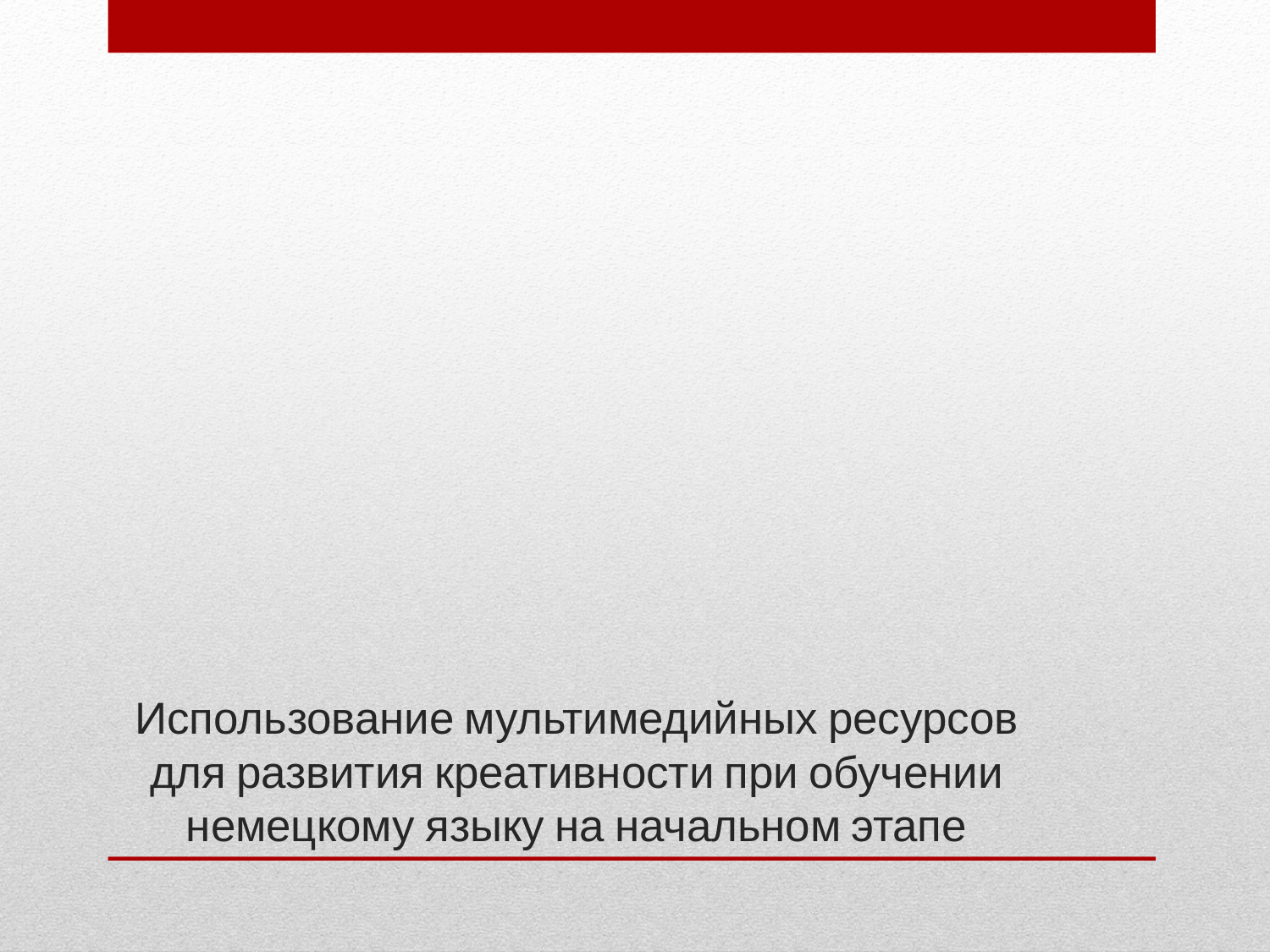

# Использование мультимедийных ресурсов для развития креативности при обучении немецкому языку на начальном этапе